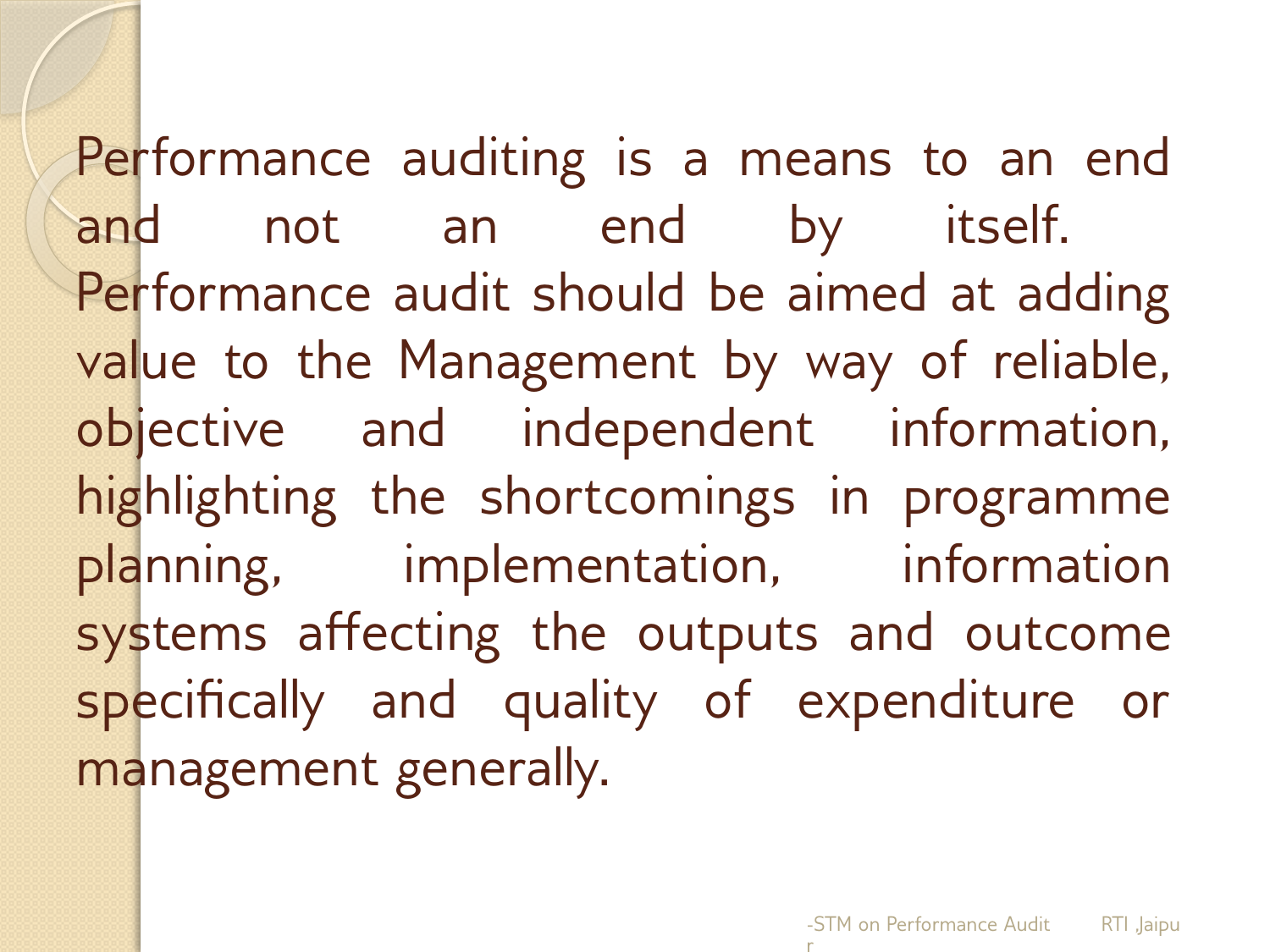

# Performance auditing is a means to an end and not an end by itself. Performance audit should be aimed at adding value to the Management by way of reliable, objective and independent information, highlighting the shortcomings in programme planning, implementation, information systems affecting the outputs and outcome specifically and quality of expenditure or management generally.
-STM on Performance Audit        RTI ,Jaipur